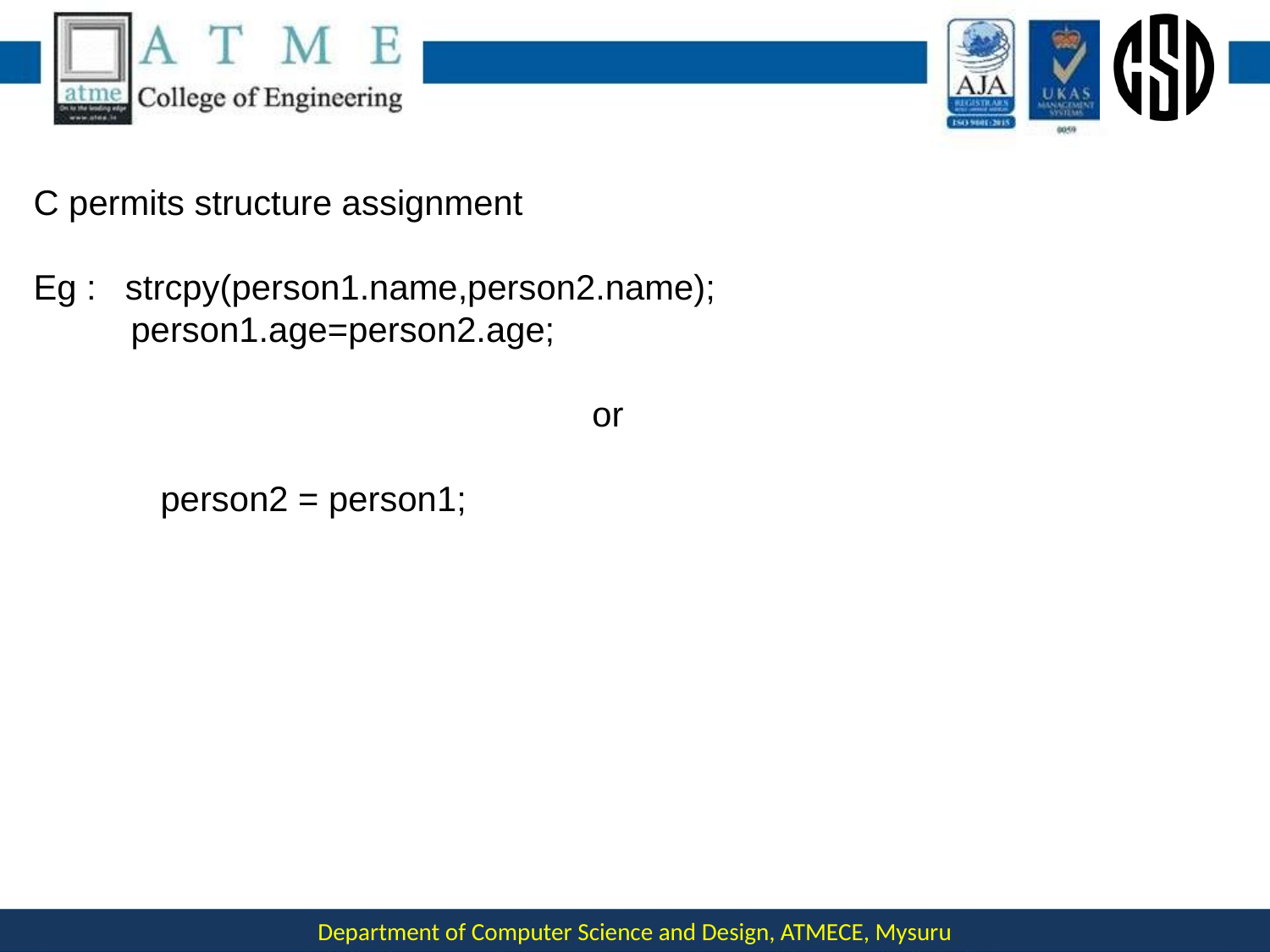

C permits structure assignment

Eg :   strcpy(person1.name,person2.name);
          person1.age=person2.age;

or

	person2 = person1;